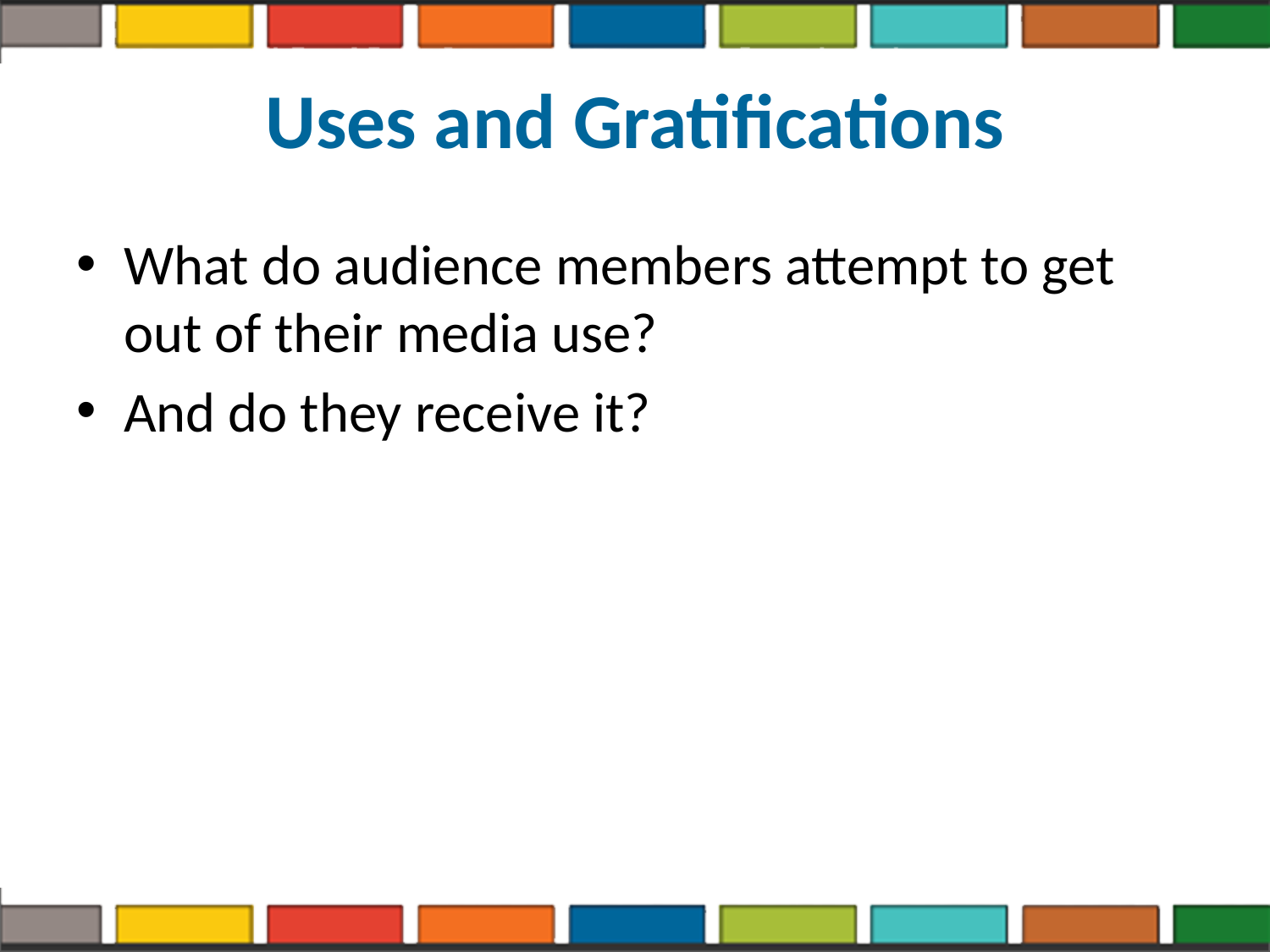

# Uses and Gratifications
What do audience members attempt to get out of their media use?
And do they receive it?